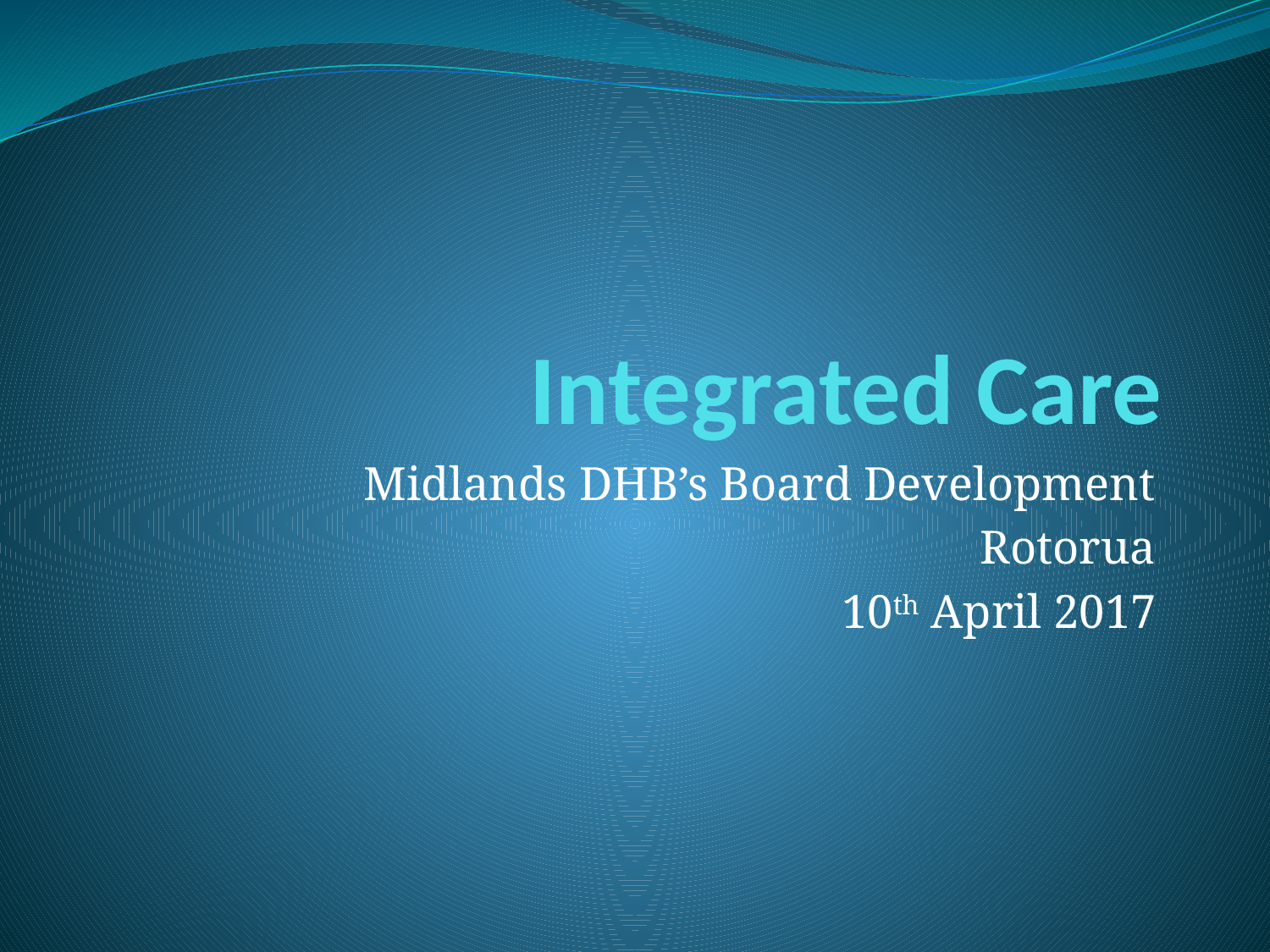

# Integrated Care
Midlands DHB’s Board Development
Rotorua
10th April 2017